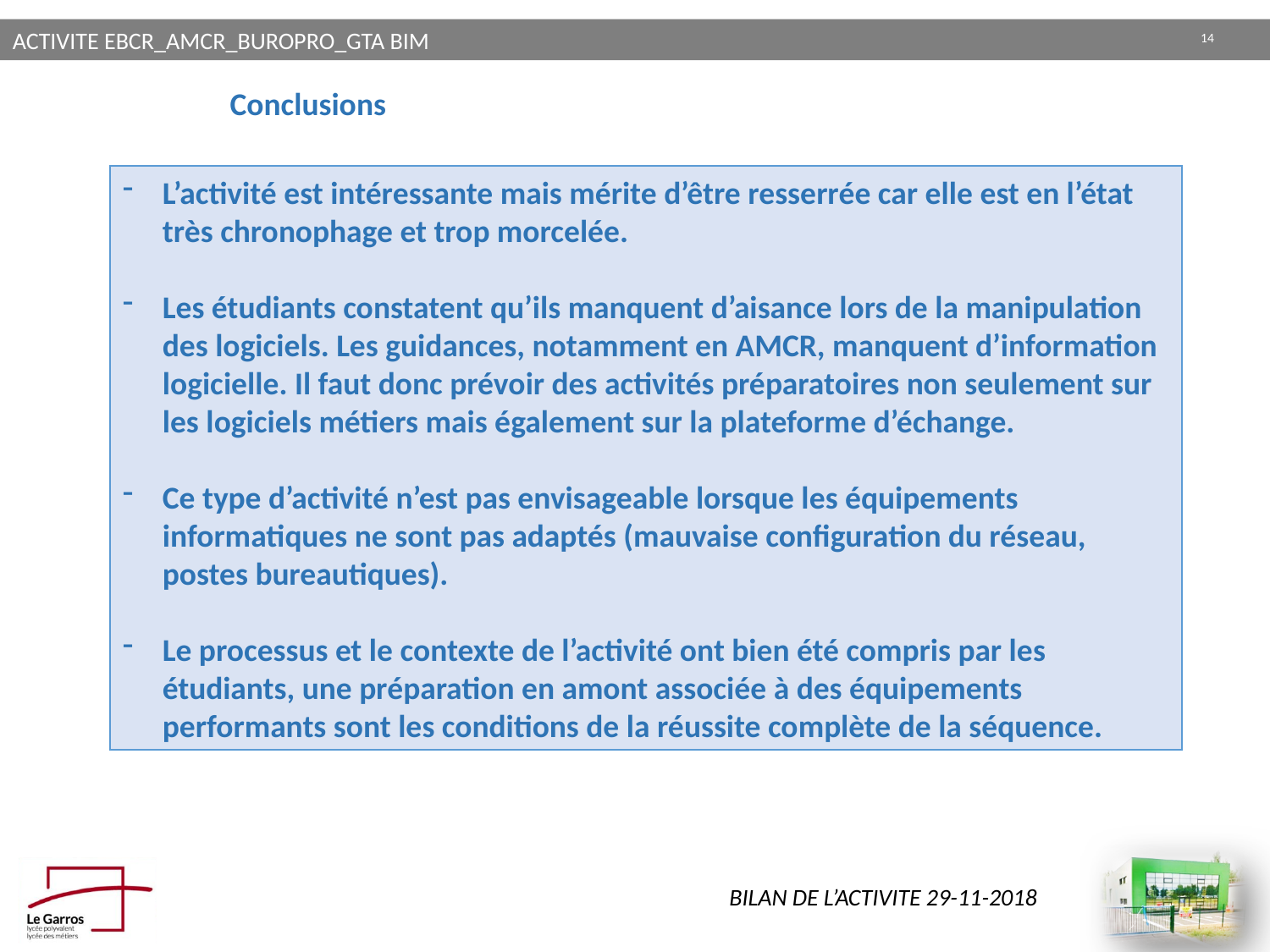

Conclusions
L’activité est intéressante mais mérite d’être resserrée car elle est en l’état très chronophage et trop morcelée.

Les étudiants constatent qu’ils manquent d’aisance lors de la manipulation des logiciels. Les guidances, notamment en AMCR, manquent d’information logicielle. Il faut donc prévoir des activités préparatoires non seulement sur les logiciels métiers mais également sur la plateforme d’échange.

Ce type d’activité n’est pas envisageable lorsque les équipements informatiques ne sont pas adaptés (mauvaise configuration du réseau, postes bureautiques).

Le processus et le contexte de l’activité ont bien été compris par les étudiants, une préparation en amont associée à des équipements performants sont les conditions de la réussite complète de la séquence.